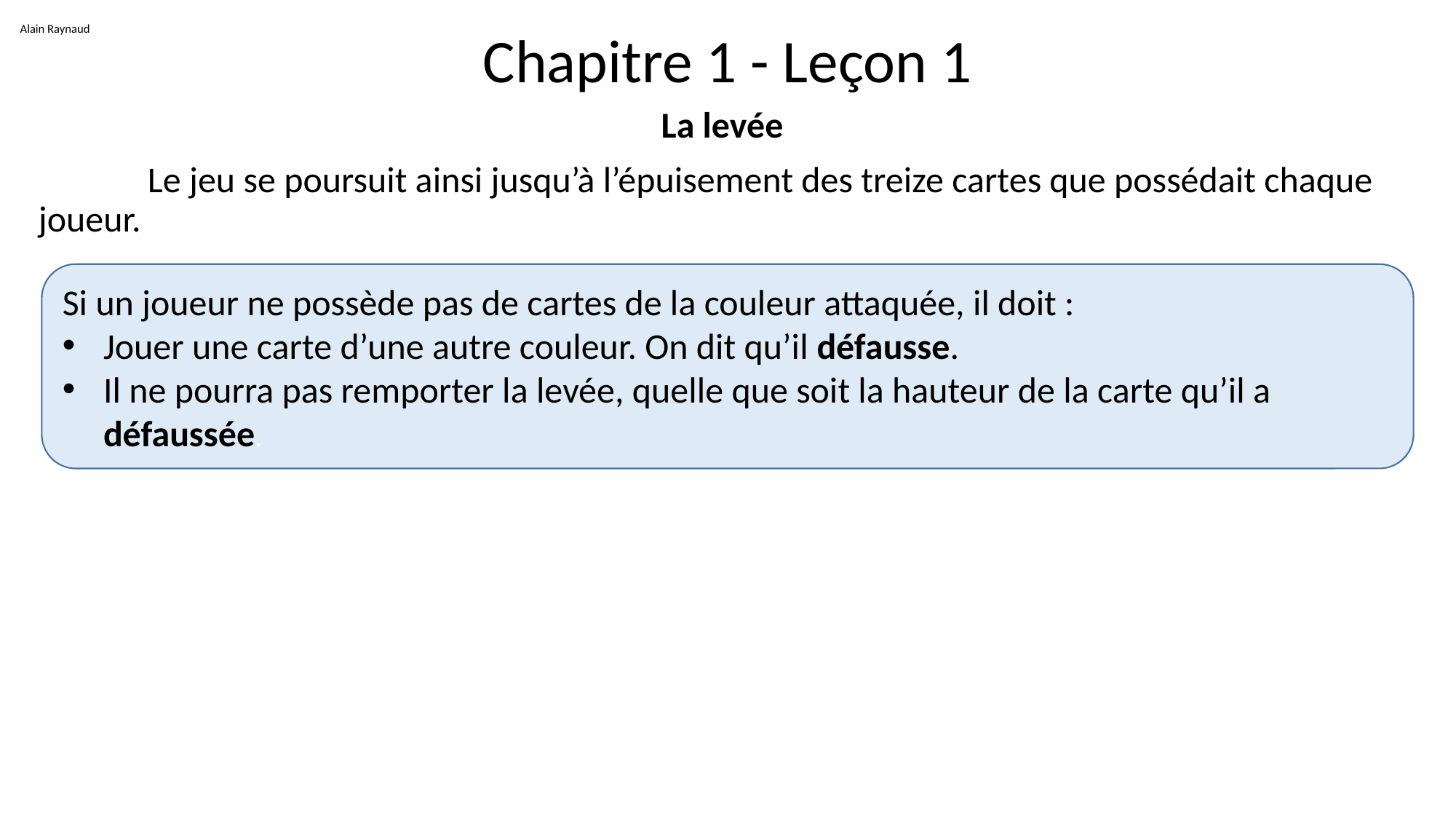

Alain Raynaud
# Chapitre 1 - Leçon 1
La levée
	Le jeu se poursuit ainsi jusqu’à l’épuisement des treize cartes que possédait chaque joueur.

Si un joueur ne possède pas de cartes de la couleur attaquée, il doit :
Jouer une carte d’une autre couleur. On dit qu’il défausse.
Il ne pourra pas remporter la levée, quelle que soit la hauteur de la carte qu’il a défaussée.